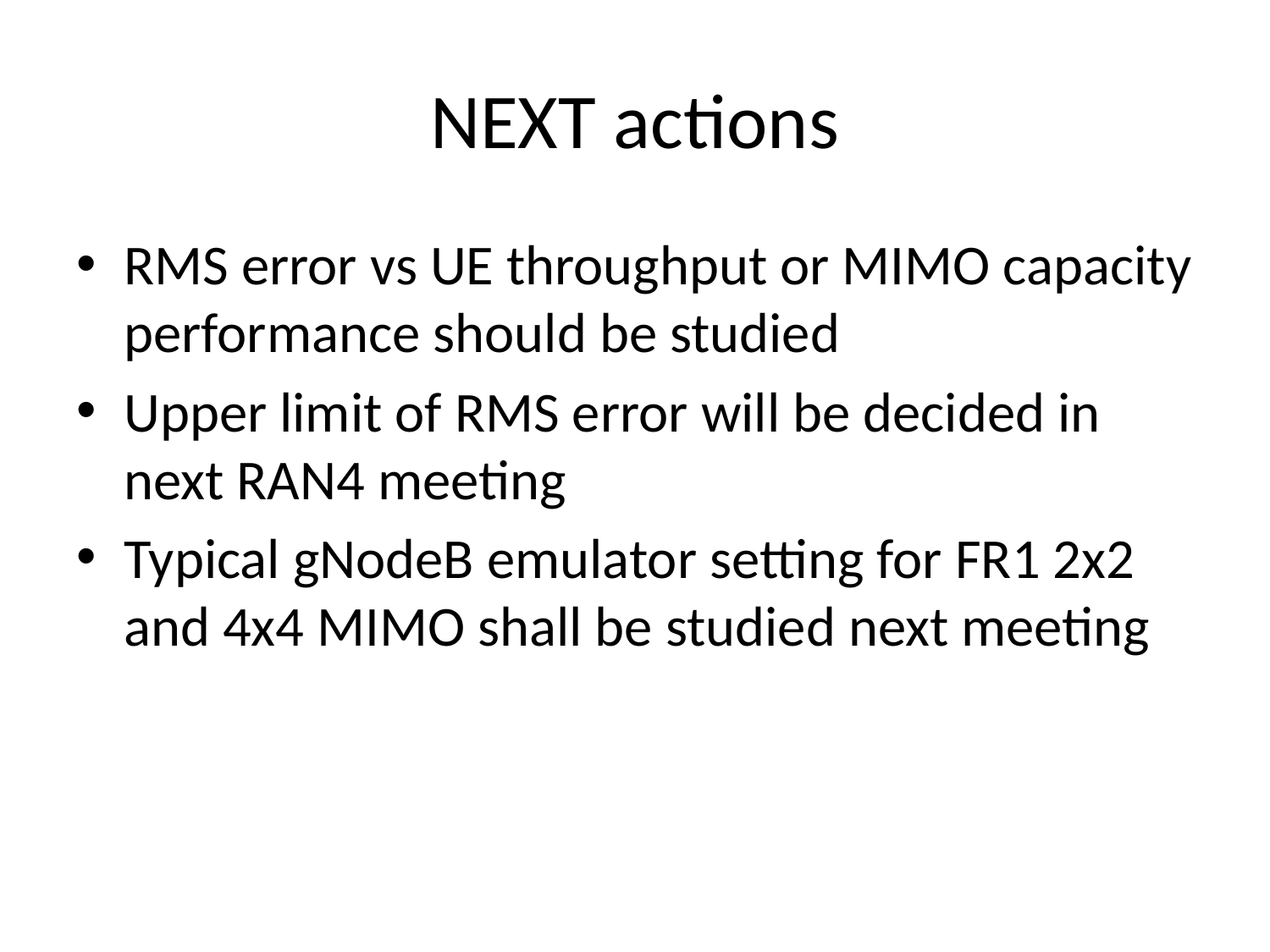

# NEXT actions
RMS error vs UE throughput or MIMO capacity performance should be studied
Upper limit of RMS error will be decided in next RAN4 meeting
Typical gNodeB emulator setting for FR1 2x2 and 4x4 MIMO shall be studied next meeting